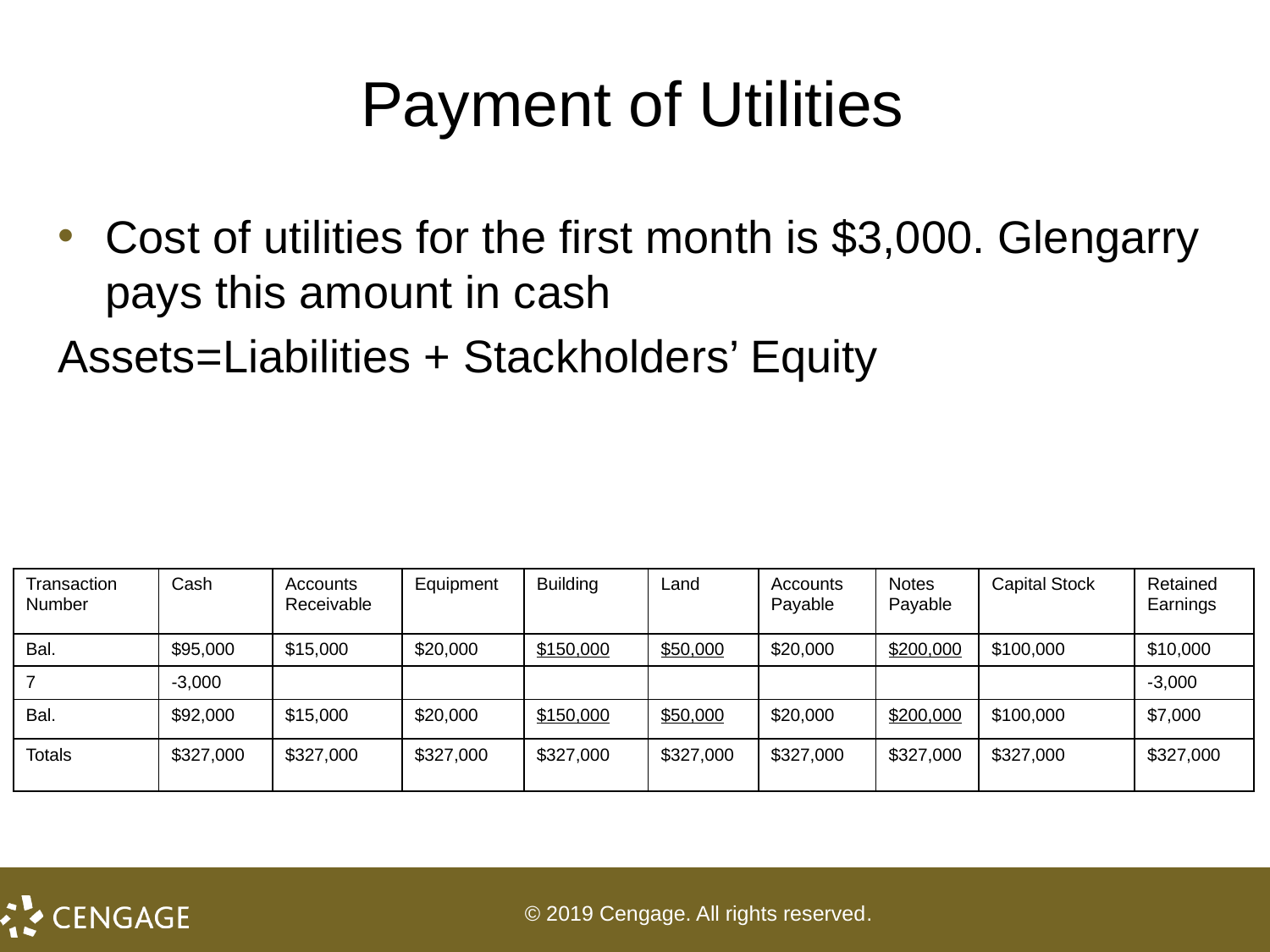

# Payment of Utilities
Cost of utilities for the first month is $3,000. Glengarry pays this amount in cash
Assets=Liabilities + Stackholders’ Equity
| Transaction Number | Cash | Accounts Receivable | Equipment | Building | Land | Accounts Payable | Notes Payable | Capital Stock | Retained Earnings |
| --- | --- | --- | --- | --- | --- | --- | --- | --- | --- |
| Bal. | $95,000 | $15,000 | $20,000 | $150,000 | $50,000 | $20,000 | $200,000 | $100,000 | $10,000 |
| 7 | -3,000 |  |  |  |  |  |  |  | -3,000 |
| Bal. | $92,000 | $15,000 | $20,000 | $150,000 | $50,000 | $20,000 | $200,000 | $100,000 | $7,000 |
| Totals | $327,000 | $327,000 | $327,000 | $327,000 | $327,000 | $327,000 | $327,000 | $327,000 | $327,000 |